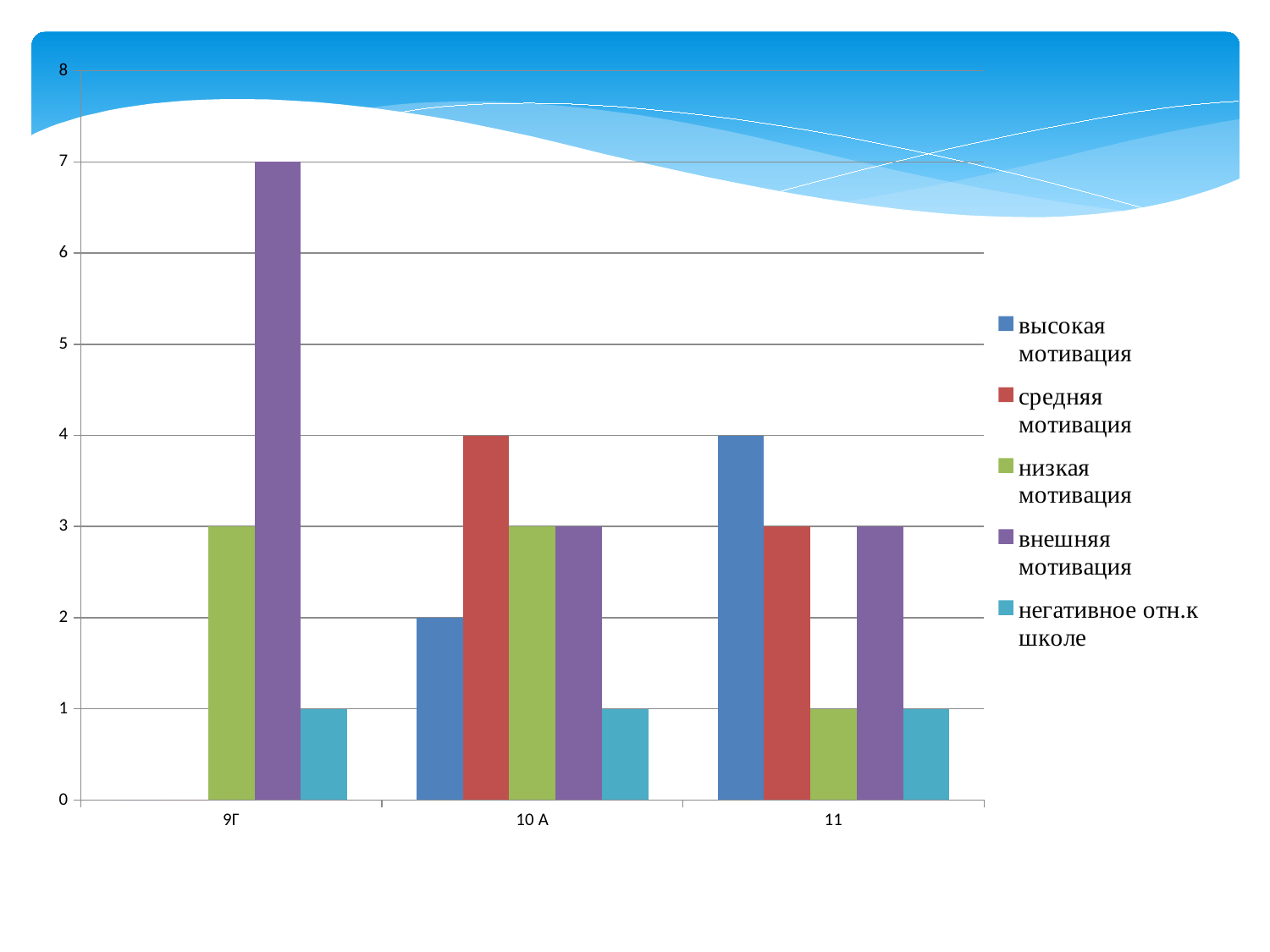

### Chart

| Category | высокая мотивация  | средняя мотивация  | низкая мотивация  | внешняя мотивация  | негативное отн.к школе |
|---|---|---|---|---|---|
| 9Г | 0.0 | 0.0 | 3.0 | 7.0 | 1.0 |
| 10 А | 2.0 | 4.0 | 3.0 | 3.0 | 1.0 |
| 11 | 4.0 | 3.0 | 1.0 | 3.0 | 1.0 |